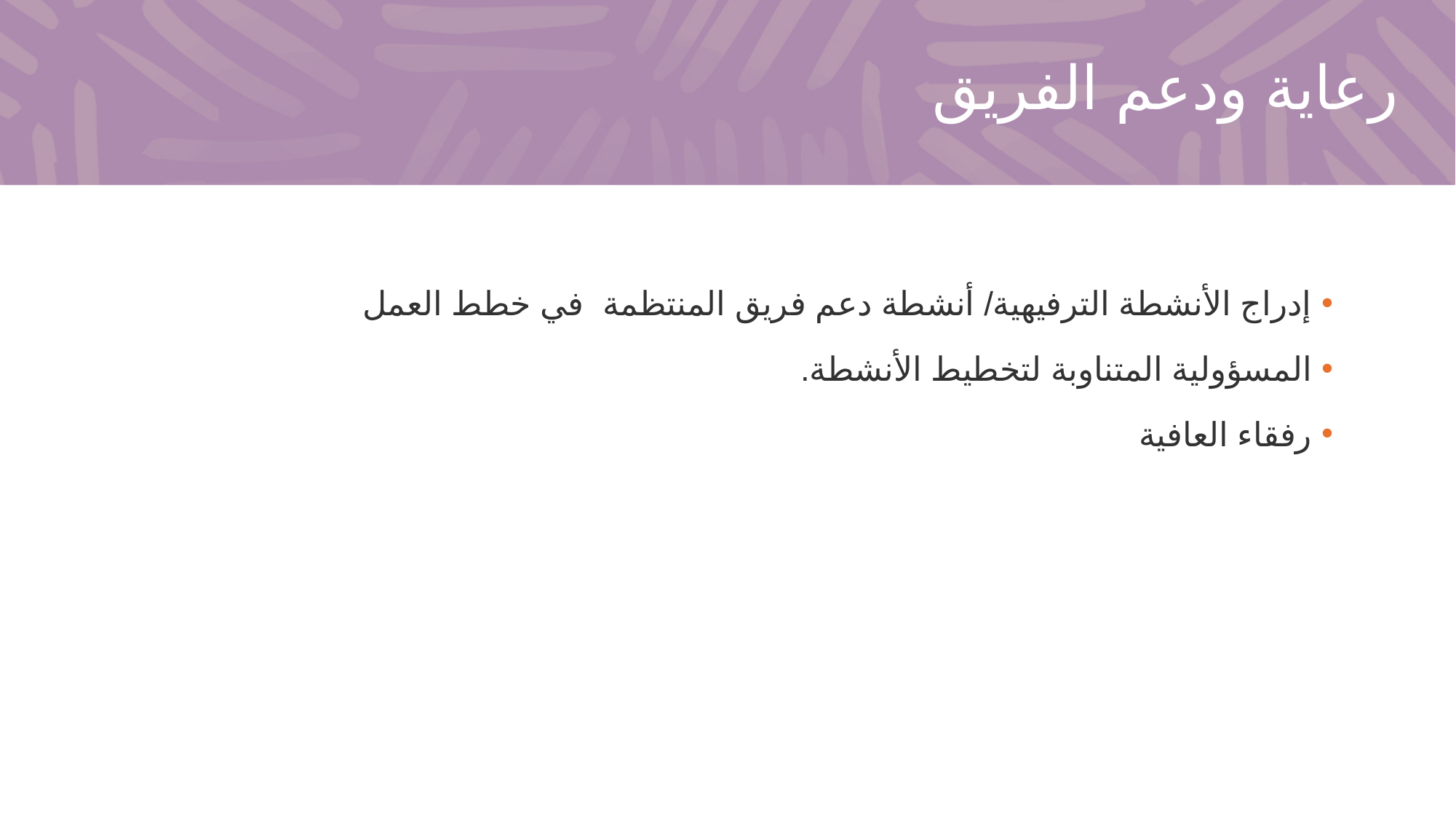

# رعاية ودعم الفريق
 إدراج الأنشطة الترفيهية/ أنشطة دعم فريق المنتظمة  في خطط العمل
 المسؤولية المتناوبة لتخطيط الأنشطة.
 رفقاء العافية